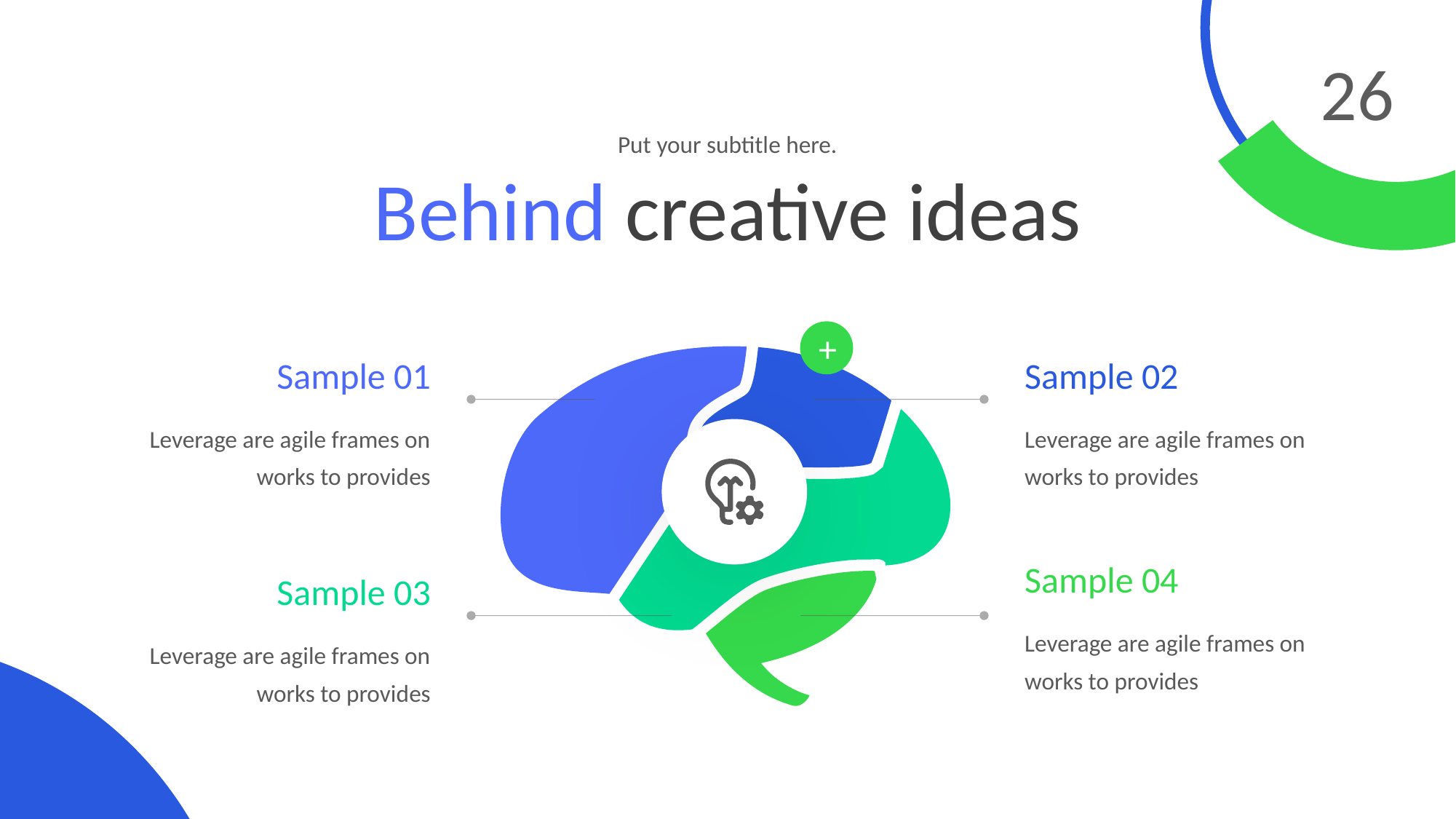

26
Put your subtitle here.
Behind creative ideas
+
Sample 01
Sample 02

Leverage are agile frames on works to provides
Leverage are agile frames on works to provides

Sample 04
Sample 03
Leverage are agile frames on works to provides
Leverage are agile frames on works to provides